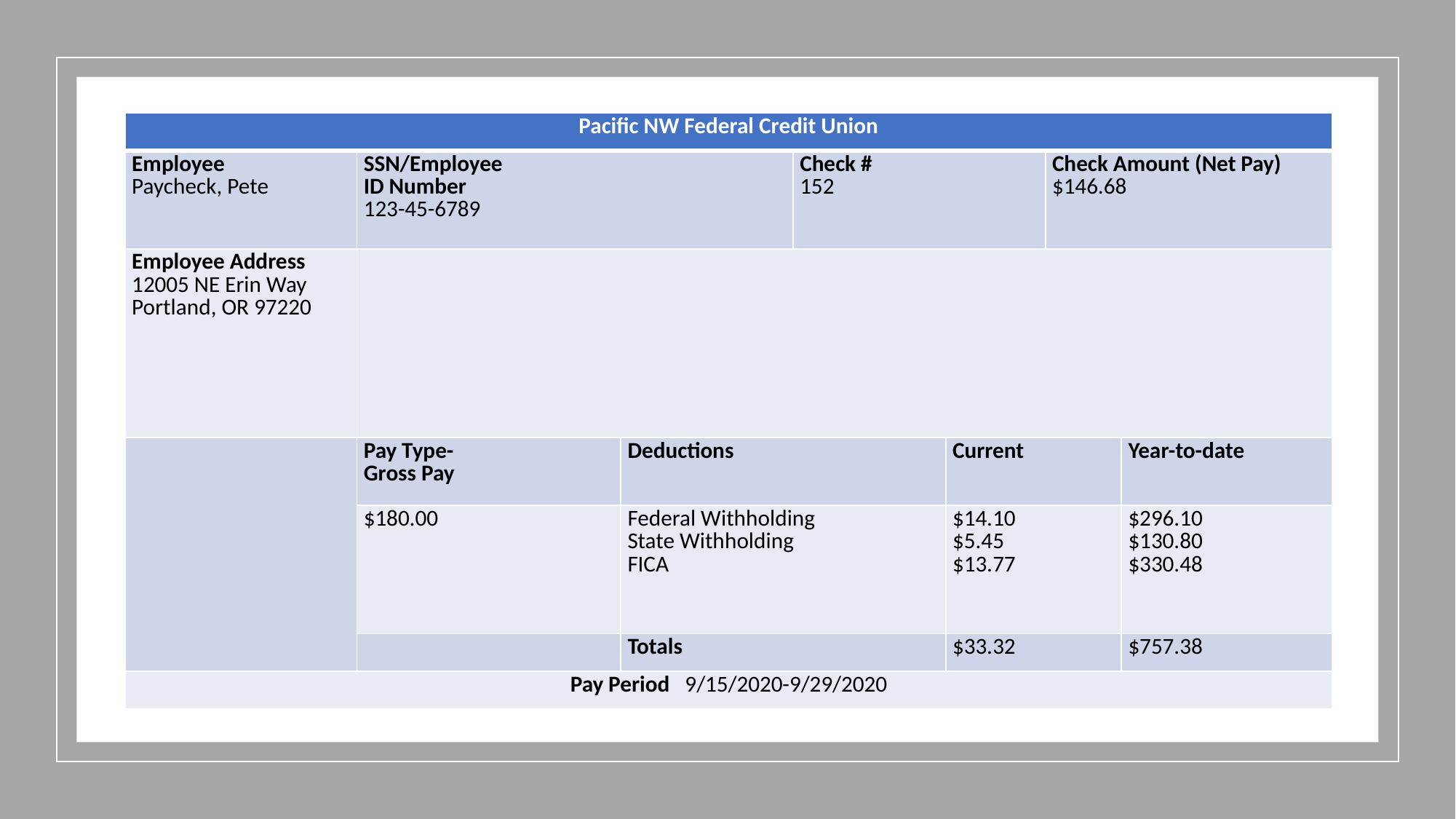

| Pacific NW Federal Credit Union |  |  |  |  |  |  |
| --- | --- | --- | --- | --- | --- | --- |
| Employee Paycheck, Pete | SSN/Employee ID Number 123-45-6789 | Check # 152 | Check # 152 | Check Amount (Net Pay | Check Amount (Net Pay) $146.68 |  |
| Employee Address 12005 NE Erin Way Portland, OR 97220 |  |  |  |  |  |  |
|  | Pay Type- Gross Pay | Deductions |  | Current |  | Year-to-date |
|  | $180.00 | Federal Withholding State Withholding FICA |  | $14.10 $5.45 $13.77 |  | $296.10 $130.80 $330.48 |
|  |  | Totals |  | $33.32 |  | $757.38 |
| Pay Period 9/15/2020-9/29/2020 |  |  |  |  |  |  |